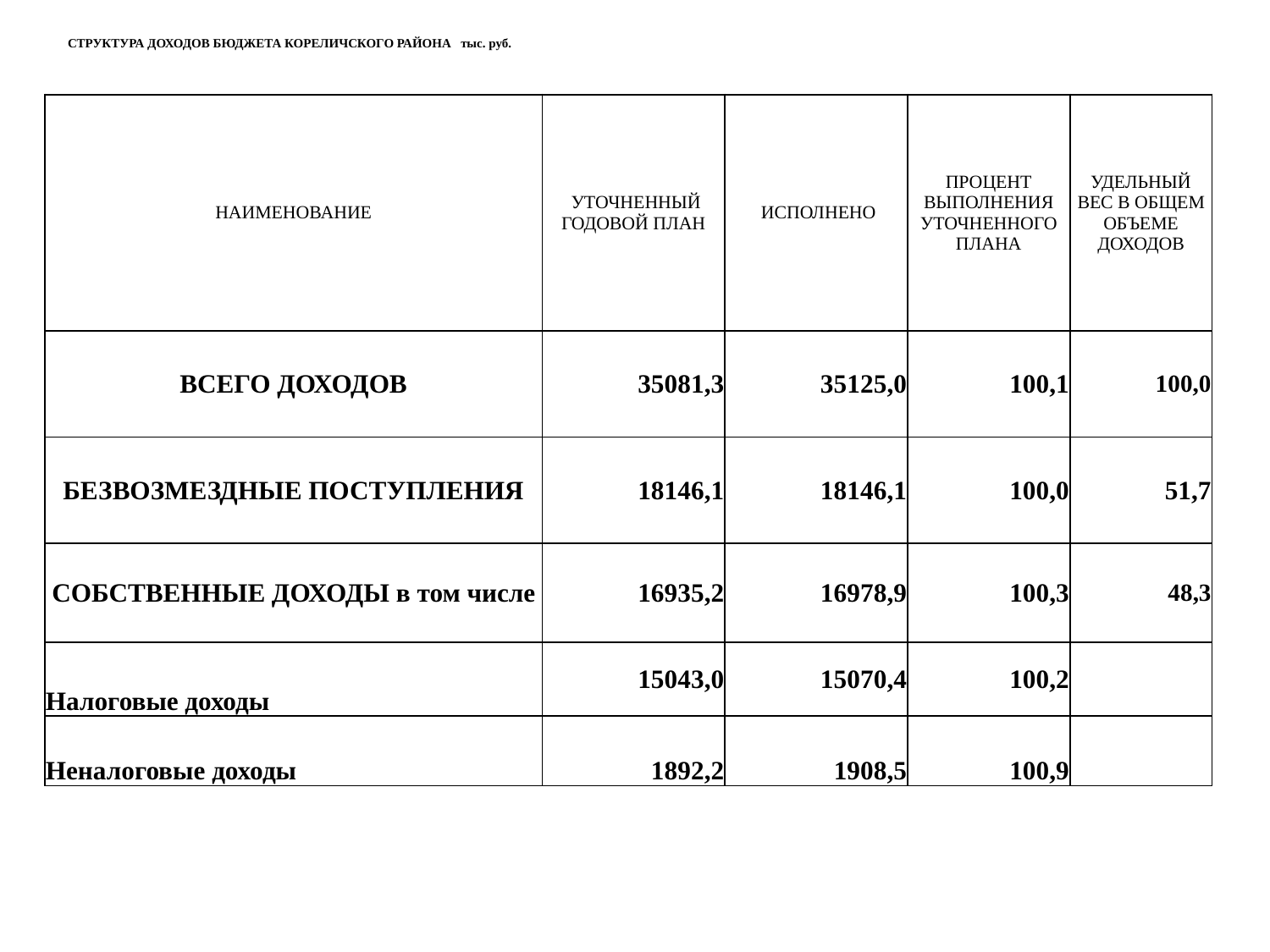

# СТРУКТУРА ДОХОДОВ БЮДЖЕТА КОРЕЛИЧСКОГО РАЙОНА   тыс. руб.
| НАИМЕНОВАНИЕ | УТОЧНЕННЫЙ ГОДОВОЙ ПЛАН | ИСПОЛНЕНО | ПРОЦЕНТ ВЫПОЛНЕНИЯ УТОЧНЕННОГО ПЛАНА | УДЕЛЬНЫЙ ВЕС В ОБЩЕМ ОБЪЕМЕ ДОХОДОВ |
| --- | --- | --- | --- | --- |
| ВСЕГО ДОХОДОВ | 35081,3 | 35125,0 | 100,1 | 100,0 |
| БЕЗВОЗМЕЗДНЫЕ ПОСТУПЛЕНИЯ | 18146,1 | 18146,1 | 100,0 | 51,7 |
| СОБСТВЕННЫЕ ДОХОДЫ в том числе | 16935,2 | 16978,9 | 100,3 | 48,3 |
| Налоговые доходы | 15043,0 | 15070,4 | 100,2 |  |
| Неналоговые доходы | 1892,2 | 1908,5 | 100,9 |  |